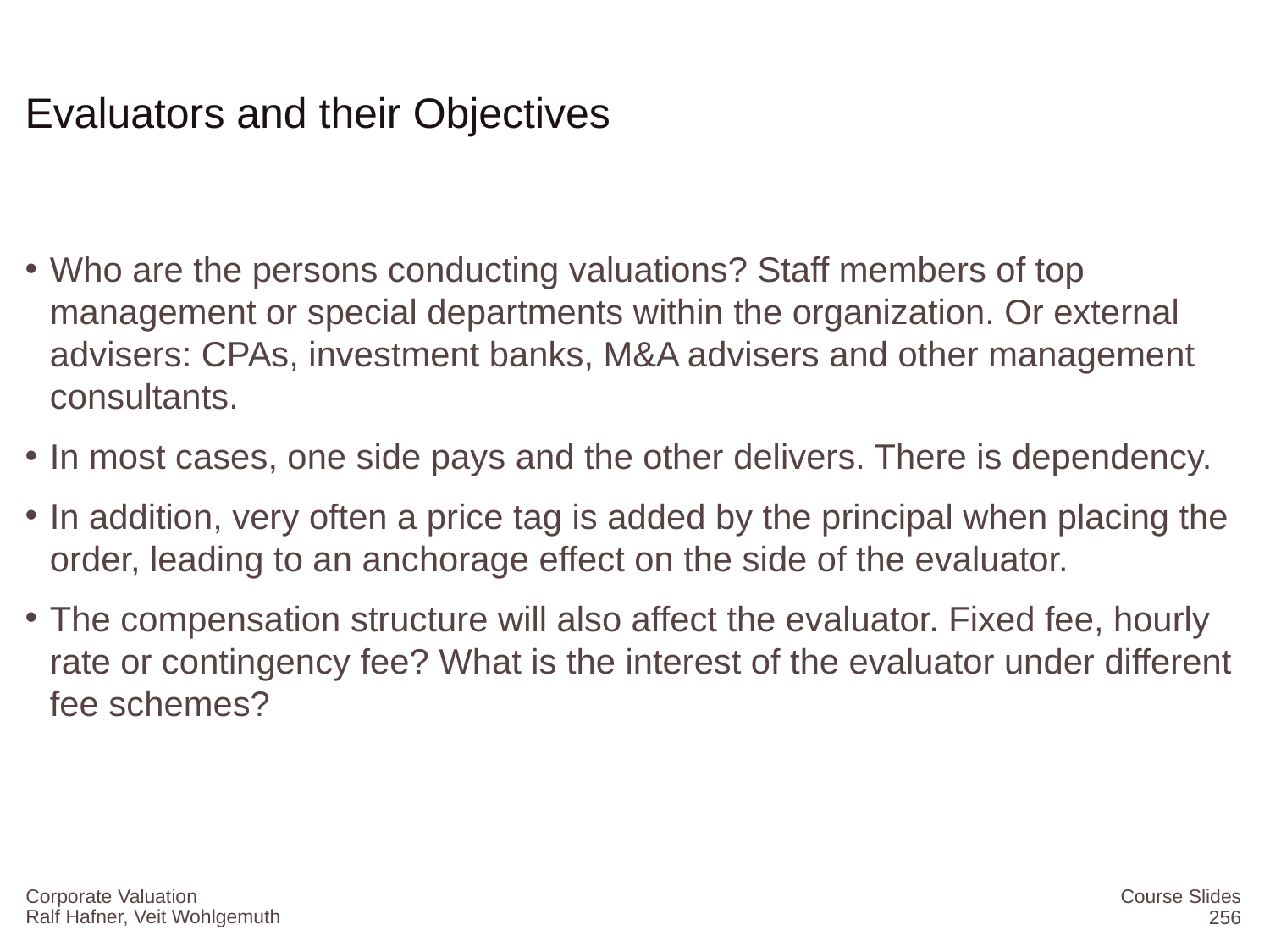

# Evaluators and their Objectives
Who are the persons conducting valuations? Staff members of top management or special departments within the organization. Or external advisers: CPAs, investment banks, M&A advisers and other management consultants.
In most cases, one side pays and the other delivers. There is dependency.
In addition, very often a price tag is added by the principal when placing the order, leading to an anchorage effect on the side of the evaluator.
The compensation structure will also affect the evaluator. Fixed fee, hourly rate or contingency fee? What is the interest of the evaluator under different fee schemes?
Corporate Valuation
Course Slides
256